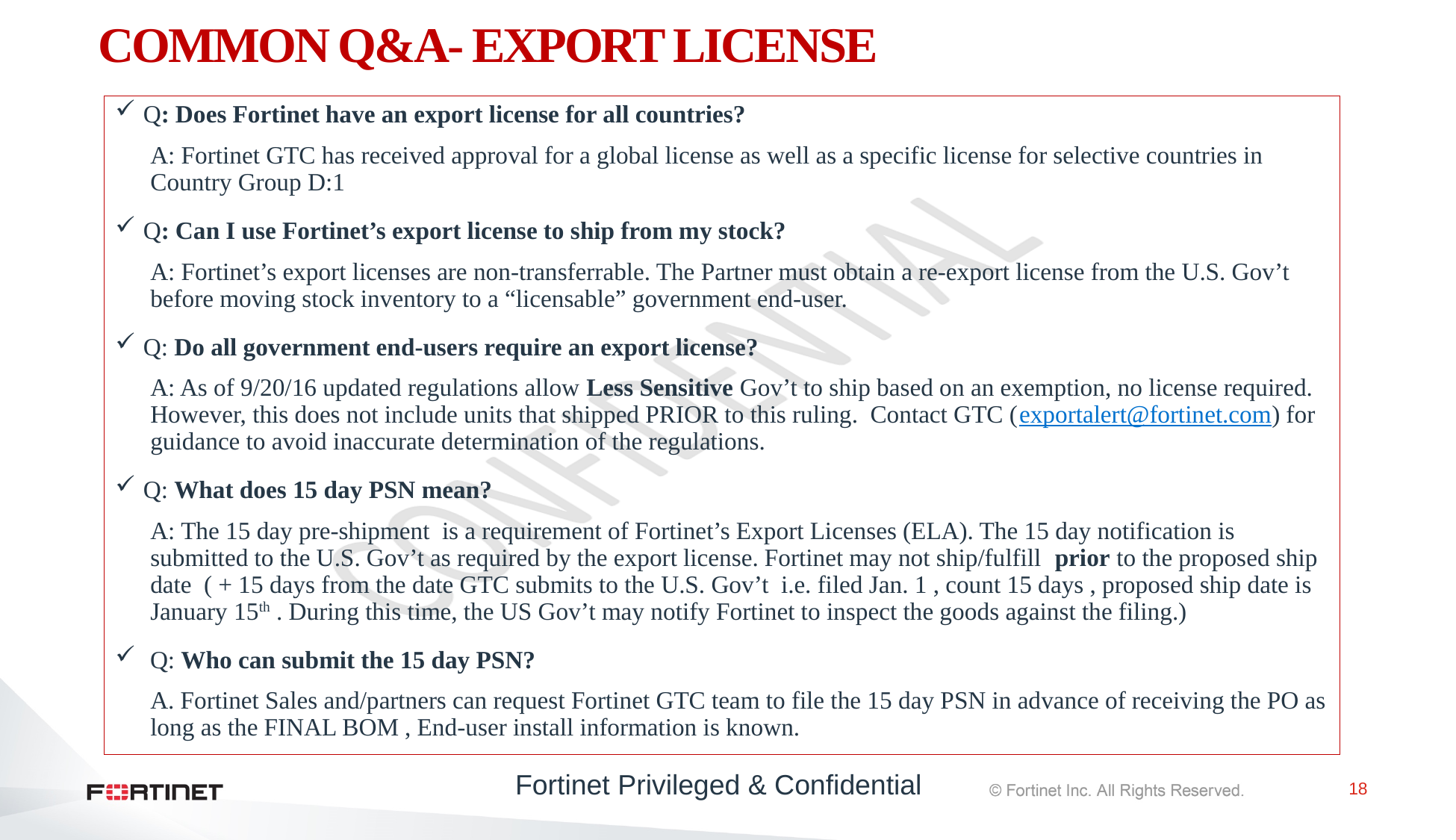

# COMMON Q&A- EXPORT LICENSE
Q: Does Fortinet have an export license for all countries?
A: Fortinet GTC has received approval for a global license as well as a specific license for selective countries in Country Group D:1
Q: Can I use Fortinet’s export license to ship from my stock?
A: Fortinet’s export licenses are non-transferrable. The Partner must obtain a re-export license from the U.S. Gov’t before moving stock inventory to a “licensable” government end-user.
Q: Do all government end-users require an export license?
A: As of 9/20/16 updated regulations allow Less Sensitive Gov’t to ship based on an exemption, no license required. However, this does not include units that shipped PRIOR to this ruling.  Contact GTC (exportalert@fortinet.com) for guidance to avoid inaccurate determination of the regulations.
Q: What does 15 day PSN mean?
A: The 15 day pre-shipment  is a requirement of Fortinet’s Export Licenses (ELA). The 15 day notification is submitted to the U.S. Gov’t as required by the export license. Fortinet may not ship/fulfill  prior to the proposed ship date  ( + 15 days from the date GTC submits to the U.S. Gov’t  i.e. filed Jan. 1 , count 15 days , proposed ship date is January 15th . During this time, the US Gov’t may notify Fortinet to inspect the goods against the filing.)
Q: Who can submit the 15 day PSN?
A. Fortinet Sales and/partners can request Fortinet GTC team to file the 15 day PSN in advance of receiving the PO as long as the FINAL BOM , End-user install information is known.

Fortinet Privileged & Confidential